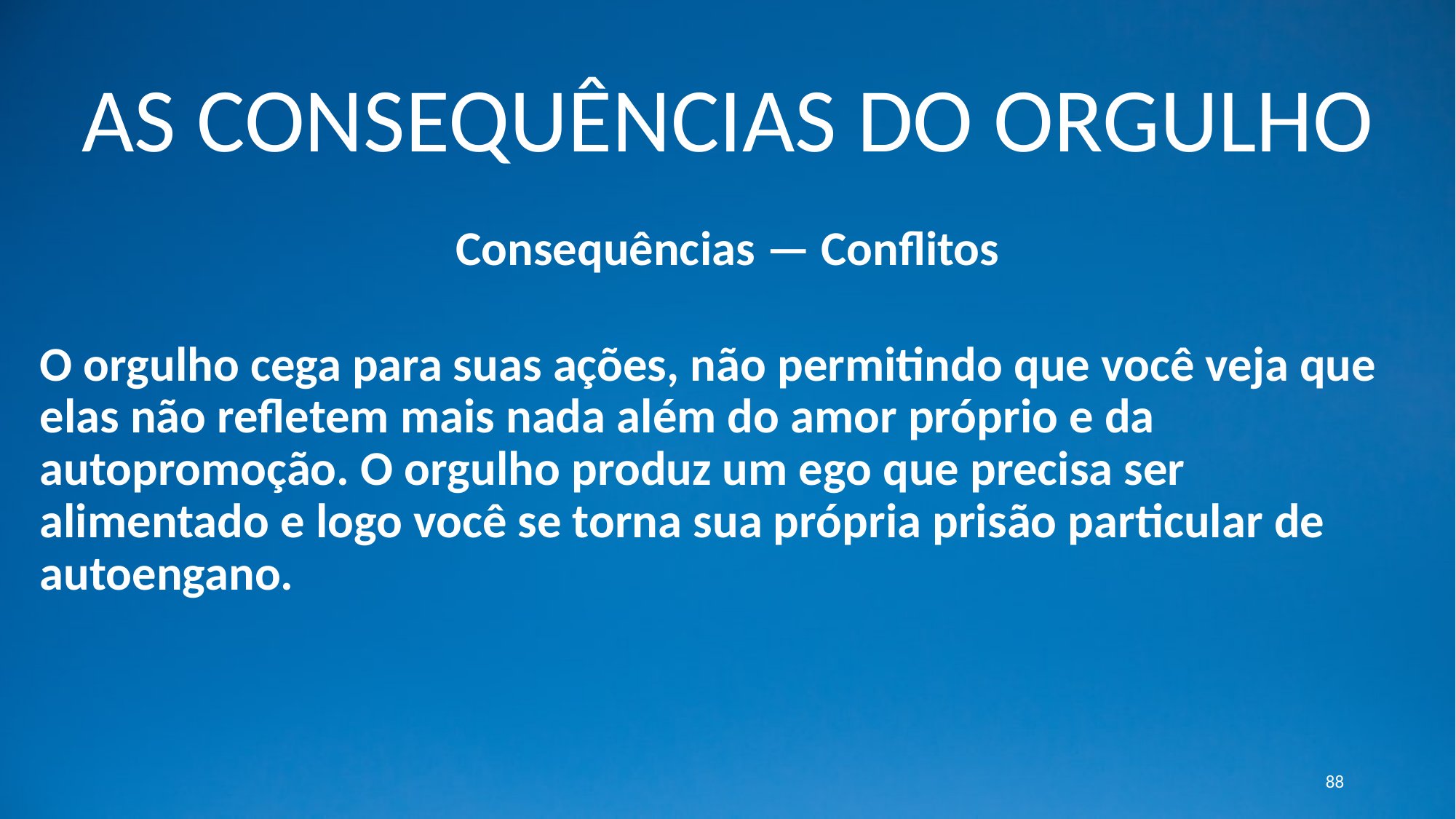

# AS CONSEQUÊNCIAS DO ORGULHO
Consequências — Conflitos

O orgulho cega para suas ações, não permitindo que você veja que elas não refletem mais nada além do amor próprio e da autopromoção. O orgulho produz um ego que precisa ser alimentado e logo você se torna sua própria prisão particular de autoengano.

88